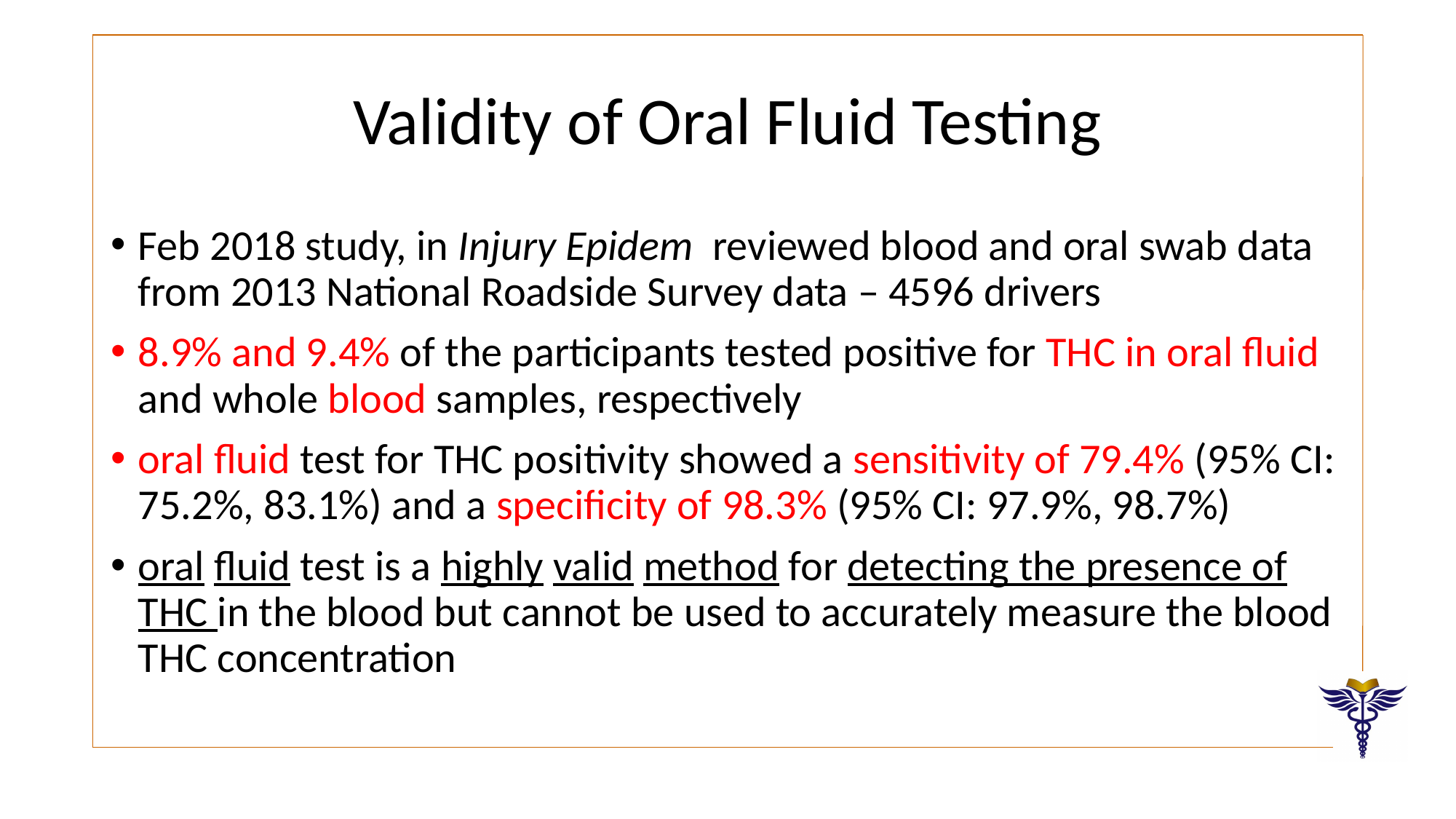

# Validity of Oral Fluid Testing
Feb 2018 study, in Injury Epidem  reviewed blood and oral swab data from 2013 National Roadside Survey data – 4596 drivers
8.9% and 9.4% of the participants tested positive for THC in oral fluid and whole blood samples, respectively
oral fluid test for THC positivity showed a sensitivity of 79.4% (95% CI: 75.2%, 83.1%) and a specificity of 98.3% (95% CI: 97.9%, 98.7%)
oral fluid test is a highly valid method for detecting the presence of THC in the blood but cannot be used to accurately measure the blood THC concentration